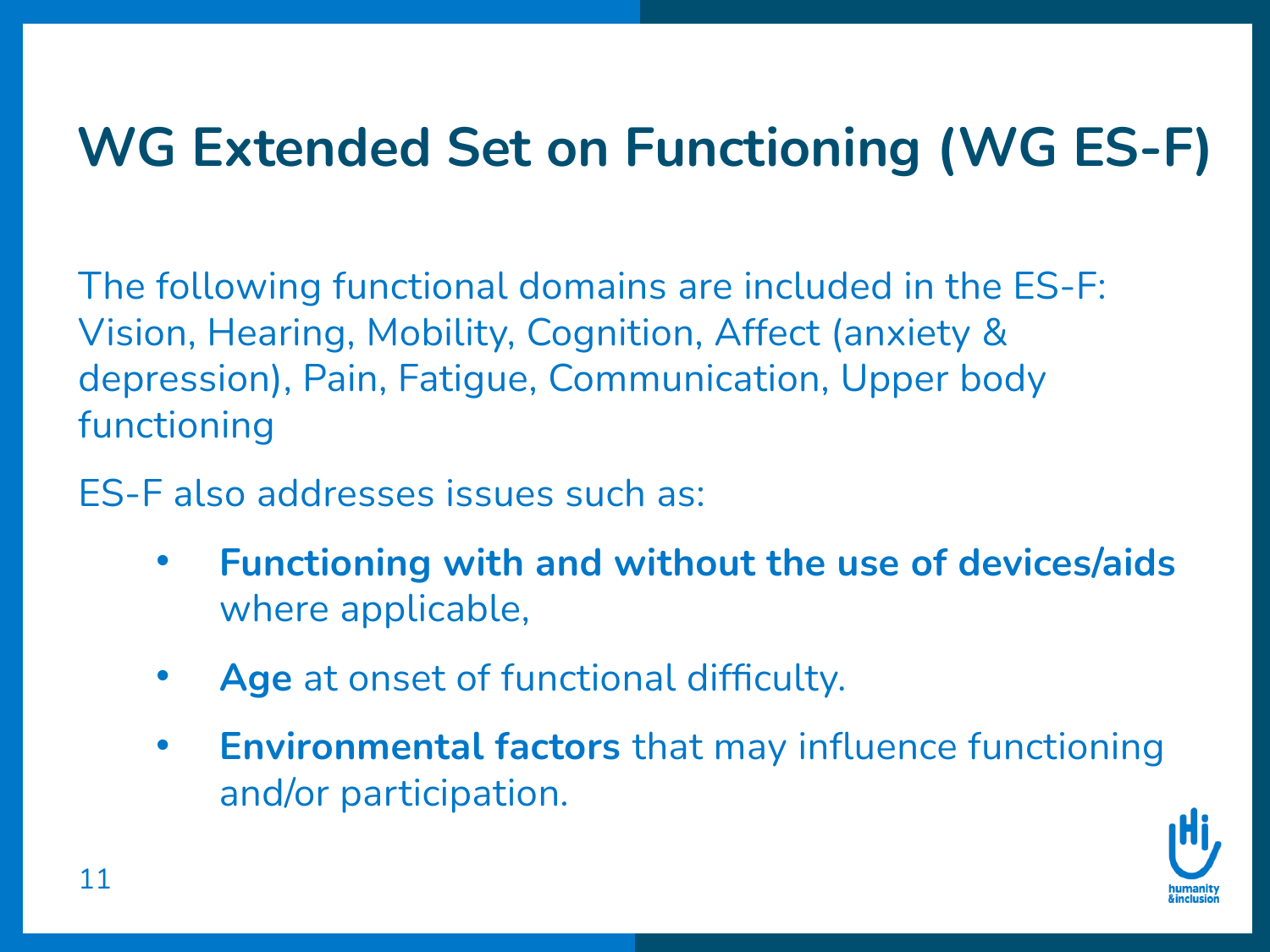

# WG Extended Set on Functioning (WG ES-F)
The following functional domains are included in the ES-F: Vision, Hearing, Mobility, Cognition, Affect (anxiety & depression), Pain, Fatigue, Communication, Upper body functioning
ES-F also addresses issues such as:
Functioning with and without the use of devices/aids where applicable,
Age at onset of functional difficulty.
Environmental factors that may influence functioning and/or participation.

11